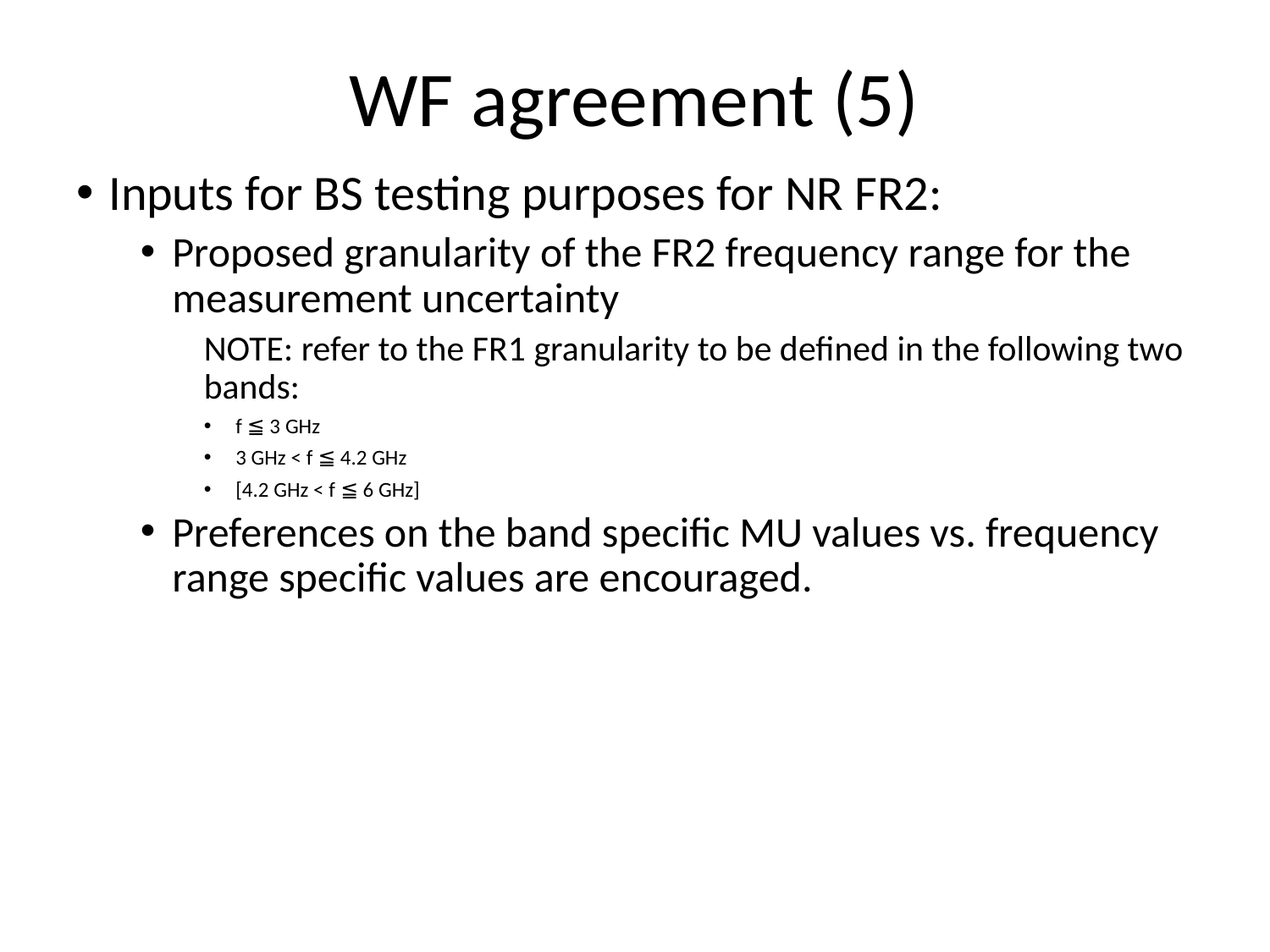

# WF agreement (5)
Inputs for BS testing purposes for NR FR2:
Proposed granularity of the FR2 frequency range for the measurement uncertainty
NOTE: refer to the FR1 granularity to be defined in the following two bands:
f ≦ 3 GHz
3 GHz < f ≦ 4.2 GHz
[4.2 GHz < f ≦ 6 GHz]
Preferences on the band specific MU values vs. frequency range specific values are encouraged.